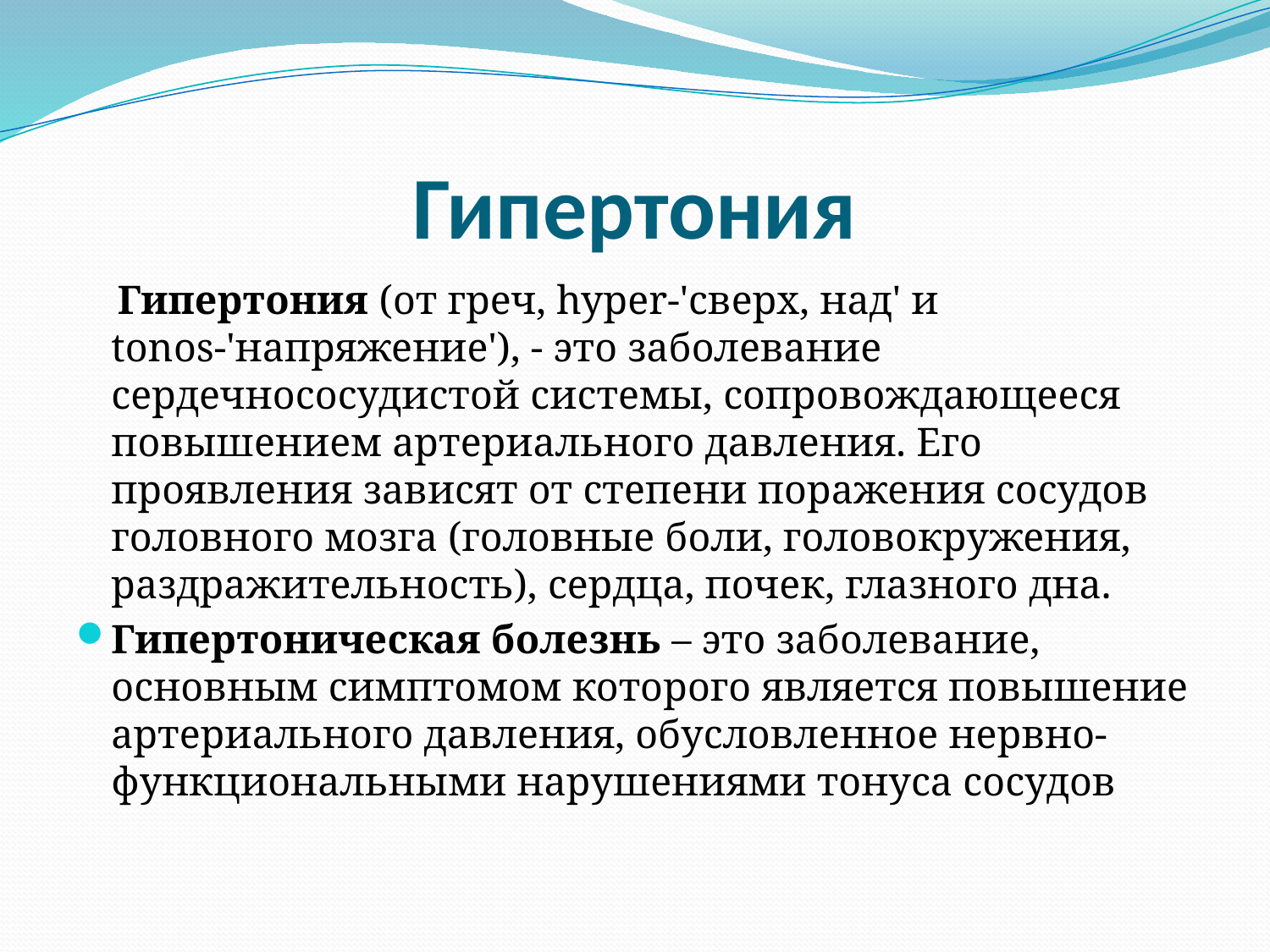

# Гипертония
    Гипертония (от греч, hyper-'сверх, над' и tonos-'напряжение'), - это заболевание сердечнососудистой системы, сопровождающееся повышением артериального давления. Его проявления зависят от степени поражения сосудов головного мозга (головные боли, головокружения, раздражительность), сердца, почек, глазного дна.
Гипертоническая болезнь – это заболевание, основным симптомом которого является повышение артериального давления, обусловленное нервно-функциональными нарушениями тонуса сосудов